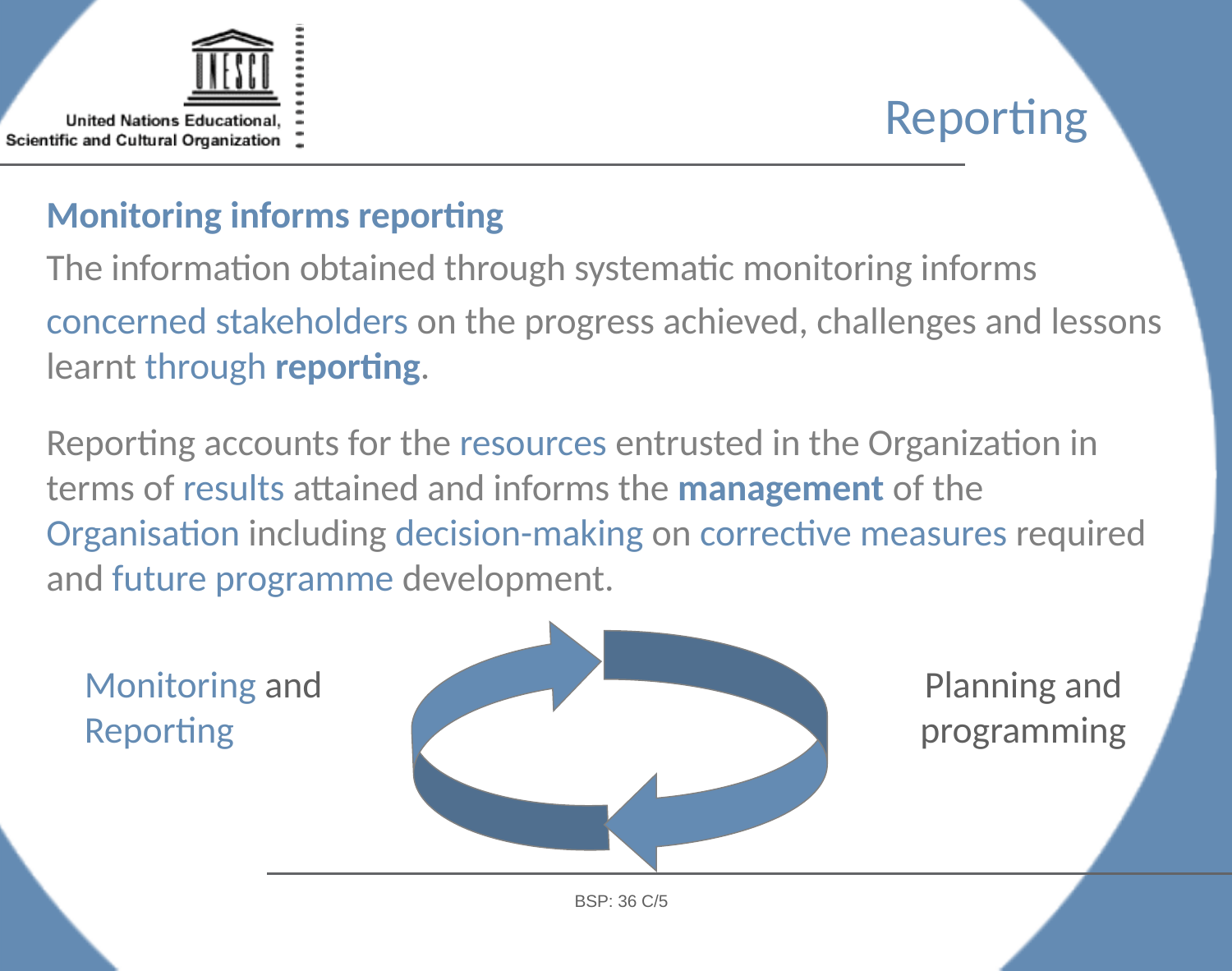

# Reporting
Monitoring informs reporting
The information obtained through systematic monitoring informs
concerned stakeholders on the progress achieved, challenges and lessons learnt through reporting.

Reporting accounts for the resources entrusted in the Organization in terms of results attained and informs the management of the Organisation including decision-making on corrective measures required and future programme development.

Monitoring and  Reporting
Planning and programming
BSP: 36 C/5